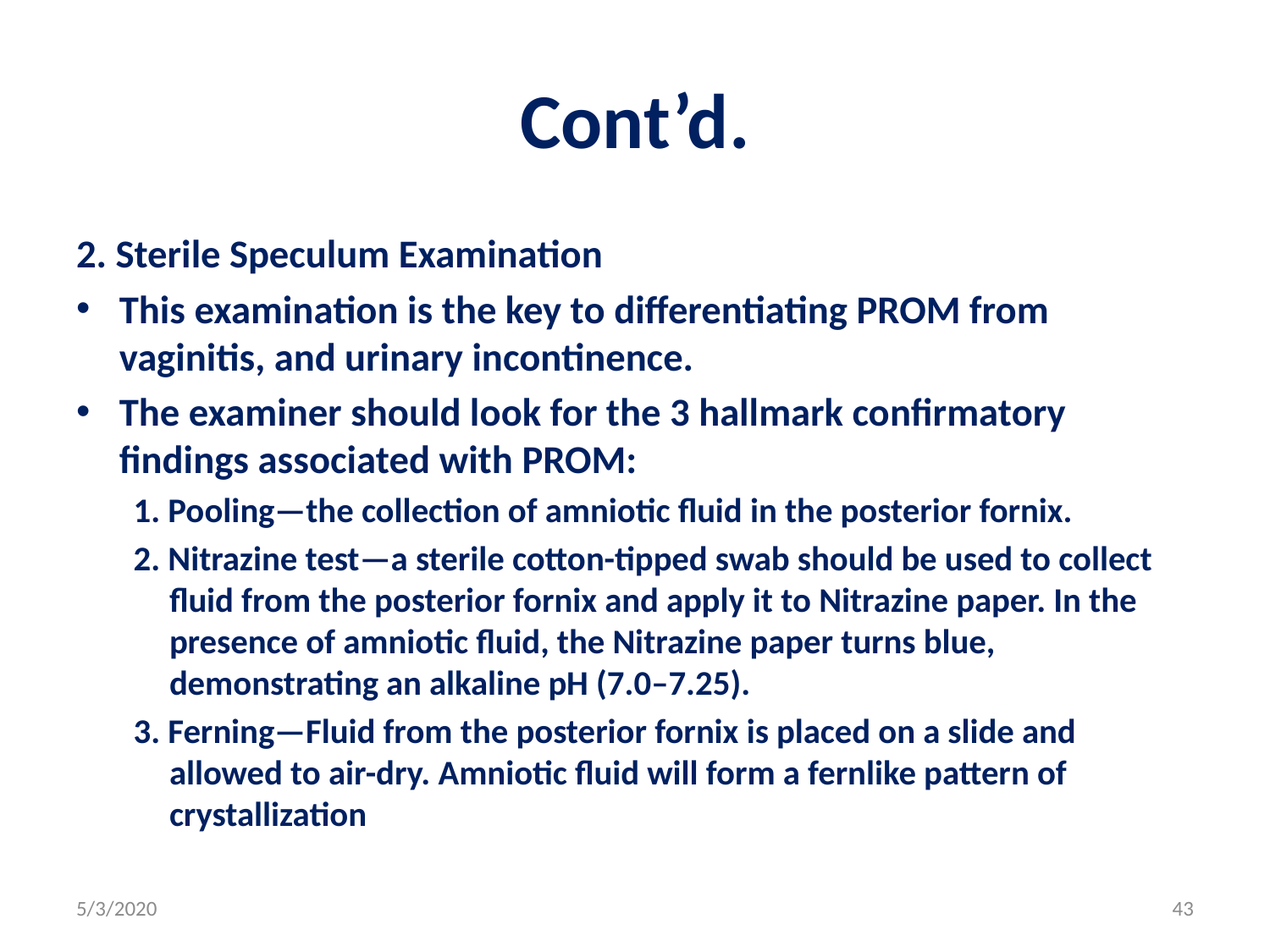

# Cont’d.
2. Sterile Speculum Examination
This examination is the key to differentiating PROM from  vaginitis, and urinary incontinence.
The examiner should look for the 3 hallmark confirmatory findings associated with PROM:
1. Pooling—the collection of amniotic fluid in the posterior fornix.
2. Nitrazine test—a sterile cotton-tipped swab should be used to collect fluid from the posterior fornix and apply it to Nitrazine paper. In the presence of amniotic fluid, the Nitrazine paper turns blue, demonstrating an alkaline pH (7.0–7.25).
3. Ferning—Fluid from the posterior fornix is placed on a slide and allowed to air-dry. Amniotic fluid will form a fernlike pattern of crystallization
5/3/2020
43